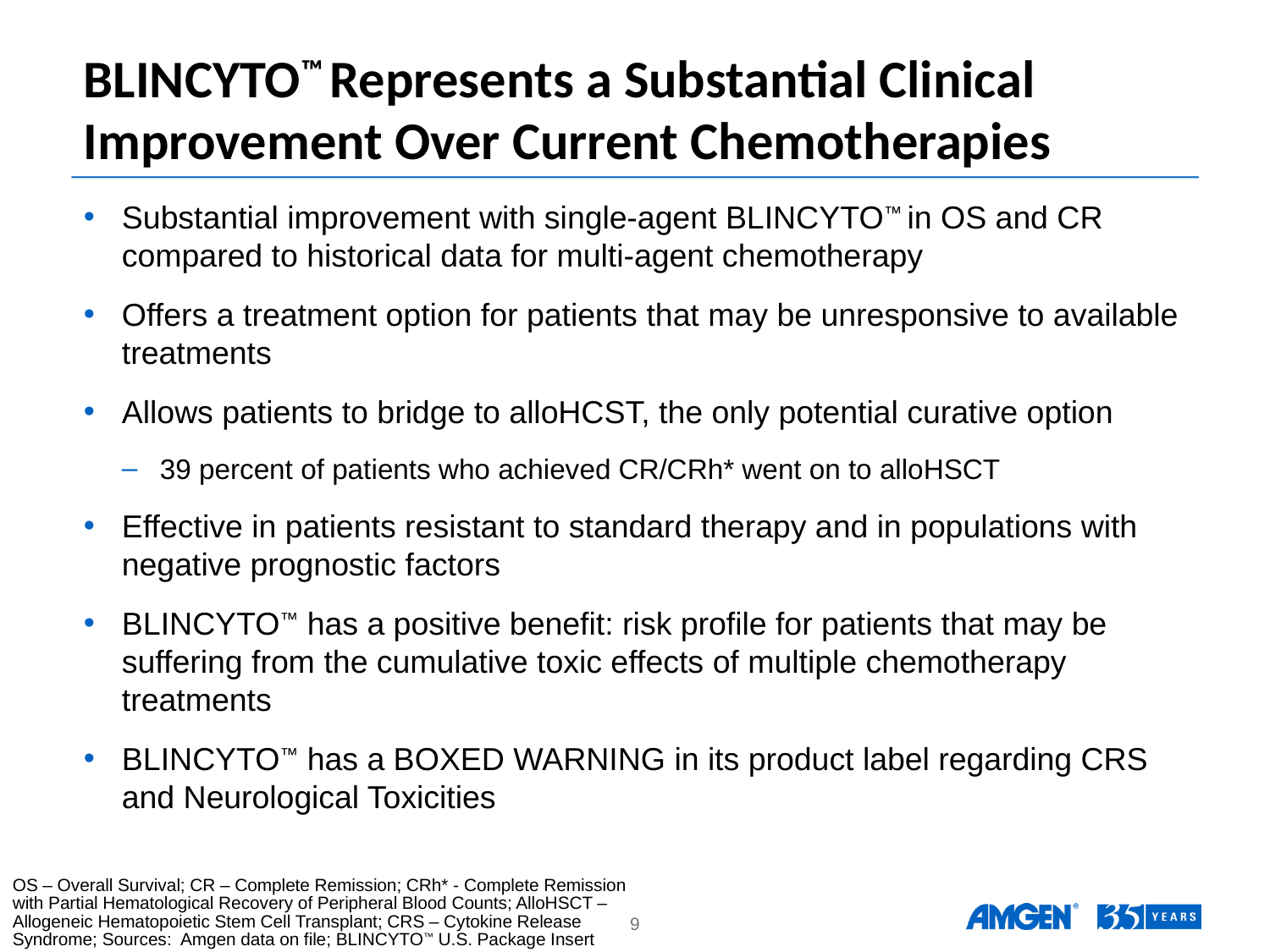

# BLINCYTO™ Represents a Substantial Clinical Improvement Over Current Chemotherapies
Substantial improvement with single-agent BLINCYTO™ in OS and CR compared to historical data for multi-agent chemotherapy
Offers a treatment option for patients that may be unresponsive to available treatments
Allows patients to bridge to alloHCST, the only potential curative option
39 percent of patients who achieved CR/CRh* went on to alloHSCT
Effective in patients resistant to standard therapy and in populations with negative prognostic factors
BLINCYTO™ has a positive benefit: risk profile for patients that may be suffering from the cumulative toxic effects of multiple chemotherapy treatments
BLINCYTO™ has a BOXED WARNING in its product label regarding CRS and Neurological Toxicities
OS – Overall Survival; CR – Complete Remission; CRh* - Complete Remission with Partial Hematological Recovery of Peripheral Blood Counts; AlloHSCT – Allogeneic Hematopoietic Stem Cell Transplant; CRS – Cytokine Release Syndrome; Sources:  Amgen data on file; BLINCYTO™ U.S. Package Insert